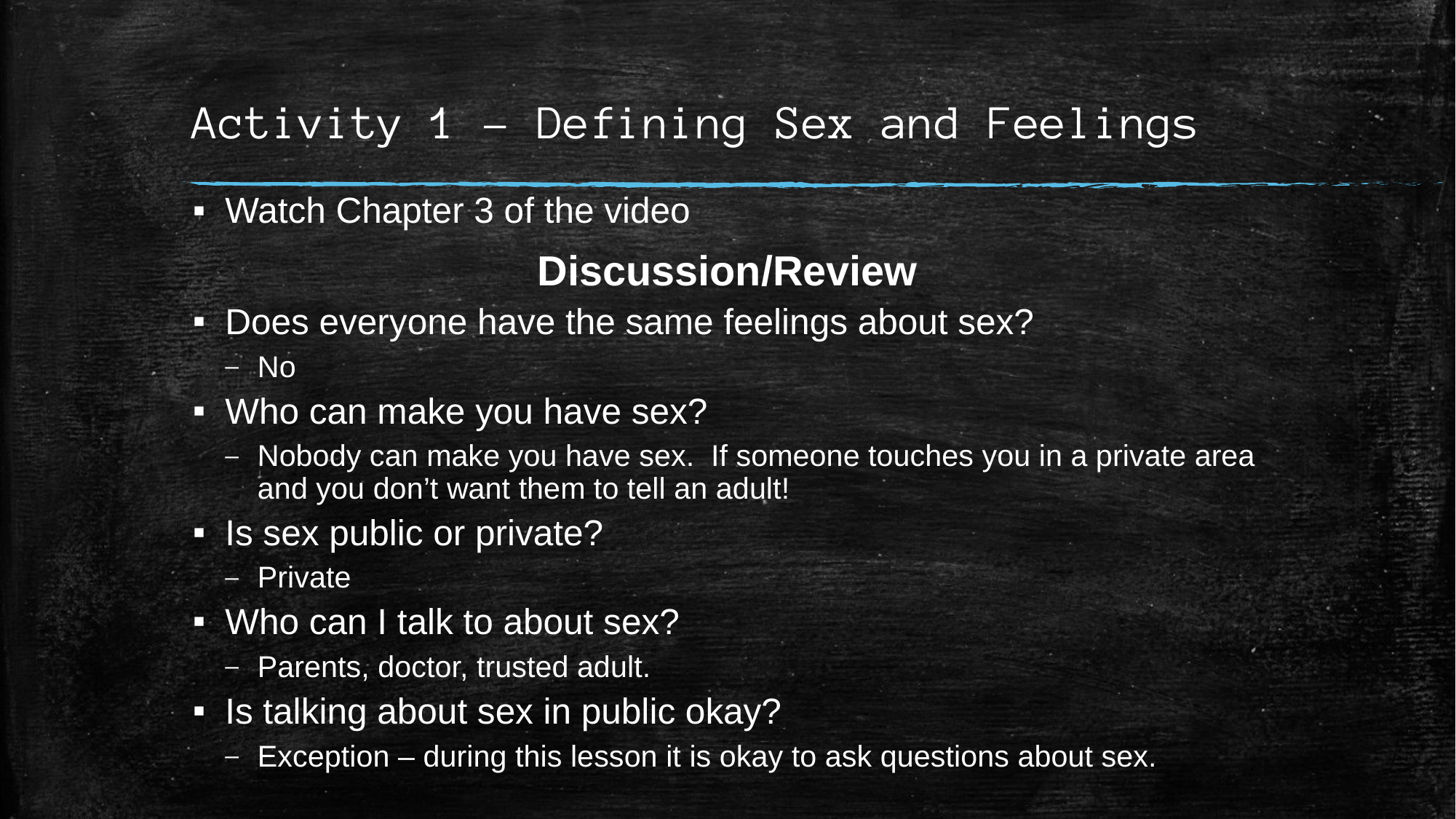

# Activity 1 – Defining Sex and Feelings
Watch Chapter 3 of the video
Discussion/Review
Does everyone have the same feelings about sex?
No
Who can make you have sex?
Nobody can make you have sex.  If someone touches you in a private area and you don’t want them to tell an adult!
Is sex public or private?
Private
Who can I talk to about sex?
Parents, doctor, trusted adult.
Is talking about sex in public okay?
Exception – during this lesson it is okay to ask questions about sex.